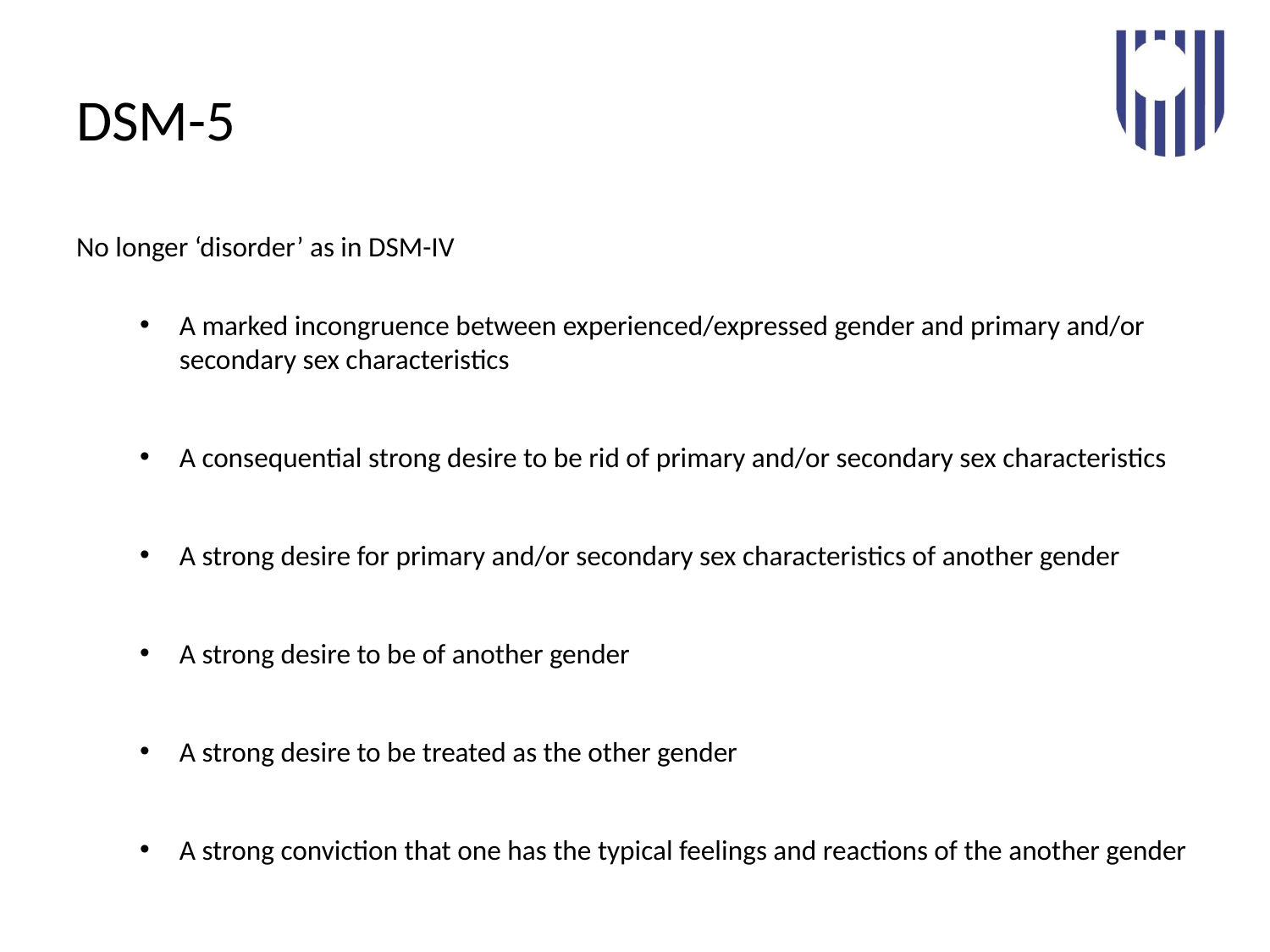

# DSM-5
No longer ‘disorder’ as in DSM-IV

A marked incongruence between experienced/expressed gender and primary and/or secondary sex characteristics

A consequential strong desire to be rid of primary and/or secondary sex characteristics

A strong desire for primary and/or secondary sex characteristics of another gender

A strong desire to be of another gender

A strong desire to be treated as the other gender

A strong conviction that one has the typical feelings and reactions of the another gender